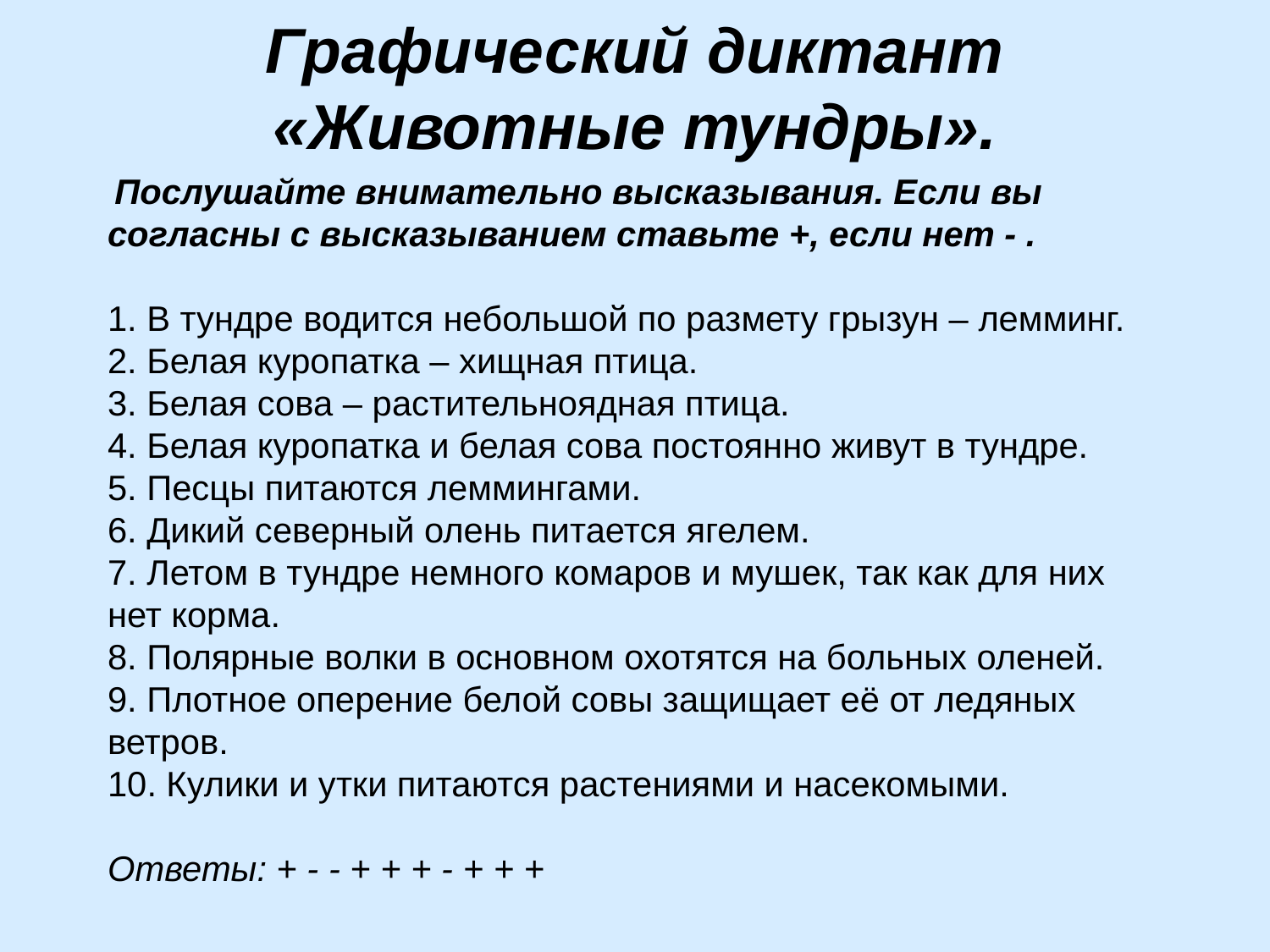

# Графический диктант «Животные тундры».
 Послушайте внимательно высказывания. Если вы согласны с высказыванием ставьте +, если нет - .

1. В тундре водится небольшой по размету грызун – лемминг.
2. Белая куропатка – хищная птица.
3. Белая сова – растительноядная птица.
4. Белая куропатка и белая сова постоянно живут в тундре.
5. Песцы питаются леммингами.
6. Дикий северный олень питается ягелем.
7. Летом в тундре немного комаров и мушек, так как для них нет корма.
8. Полярные волки в основном охотятся на больных оленей.
9. Плотное оперение белой совы защищает её от ледяных ветров.
10. Кулики и утки питаются растениями и насекомыми.

Ответы: + - - + + + - + + +